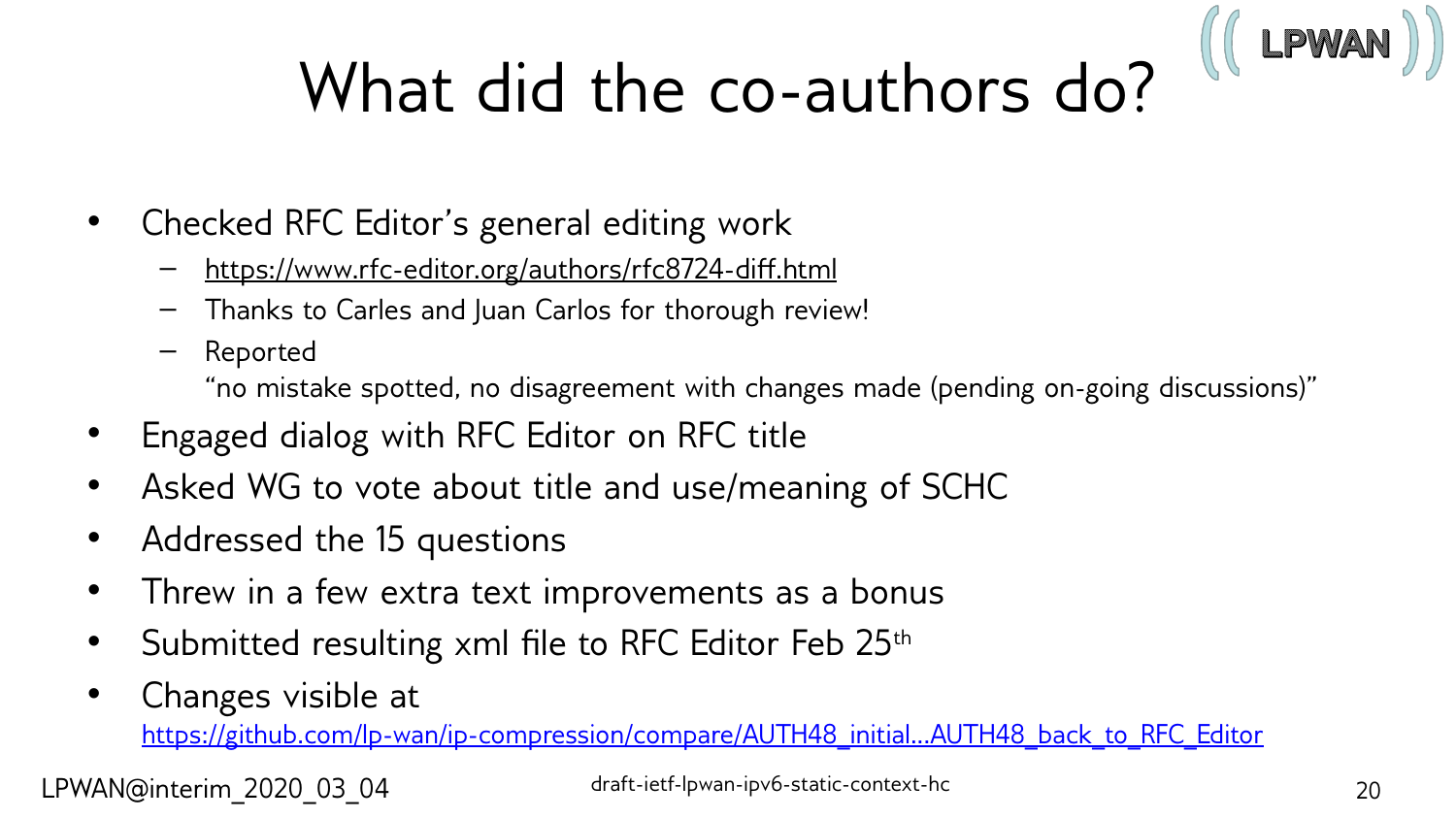

# What did the co-authors do?
Checked RFC Editor’s general editing work
https://www.rfc-editor.org/authors/rfc8724-diff.html
Thanks to Carles and Juan Carlos for thorough review!
Reported
“no mistake spotted, no disagreement with changes made (pending on-going discussions)”
Engaged dialog with RFC Editor on RFC title
Asked WG to vote about title and use/meaning of SCHC
Addressed the 15 questions
Threw in a few extra text improvements as a bonus
Submitted resulting xml file to RFC Editor Feb 25th
Changes visible at https://github.com/lp-wan/ip-compression/compare/AUTH48_initial...AUTH48_back_to_RFC_Editor
20